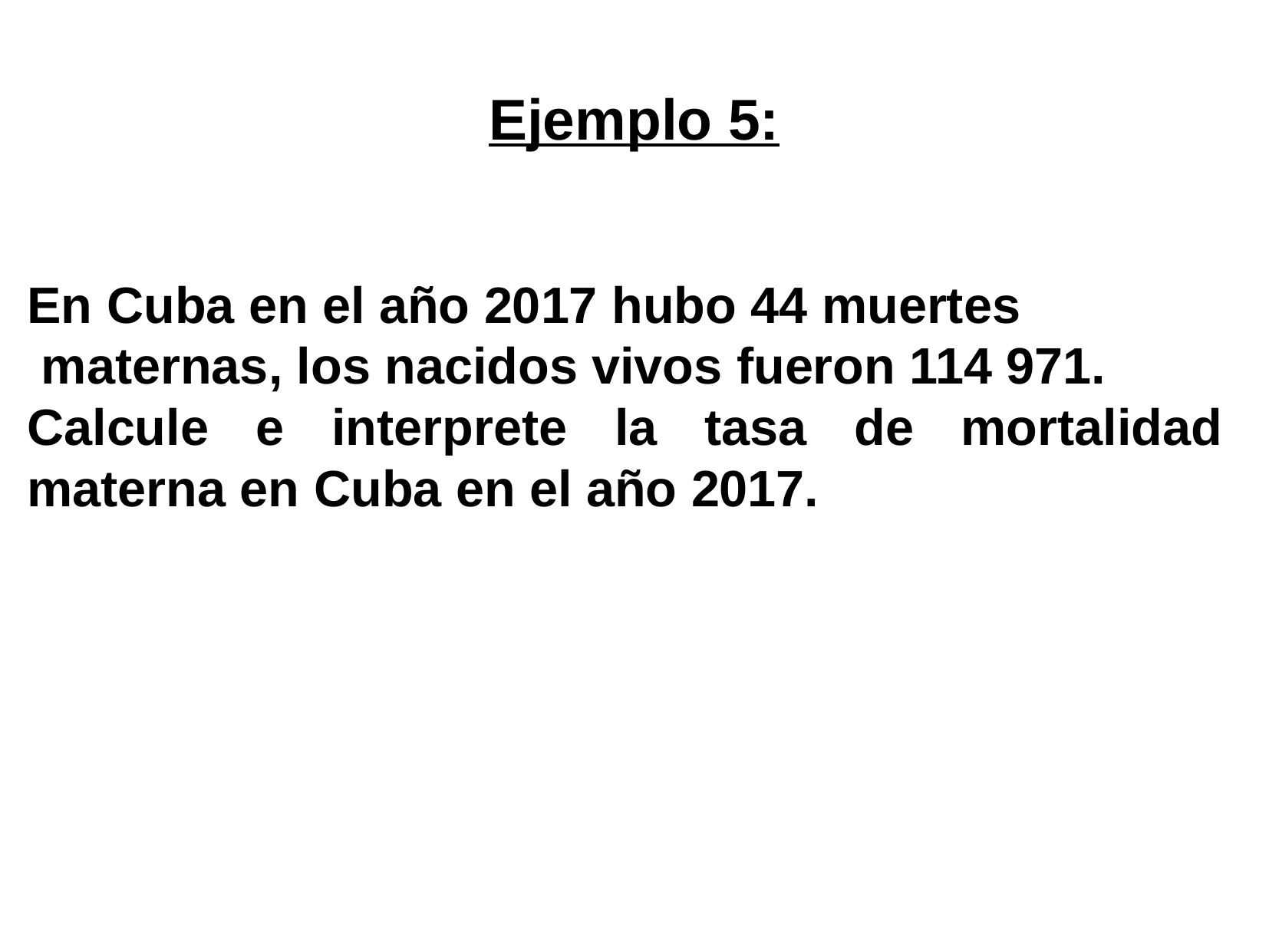

Ejemplo 5:

En Cuba en el año 2017 hubo 44 muertes
 maternas, los nacidos vivos fueron 114 971.
Calcule e interprete la tasa de mortalidad materna en Cuba en el año 2017.